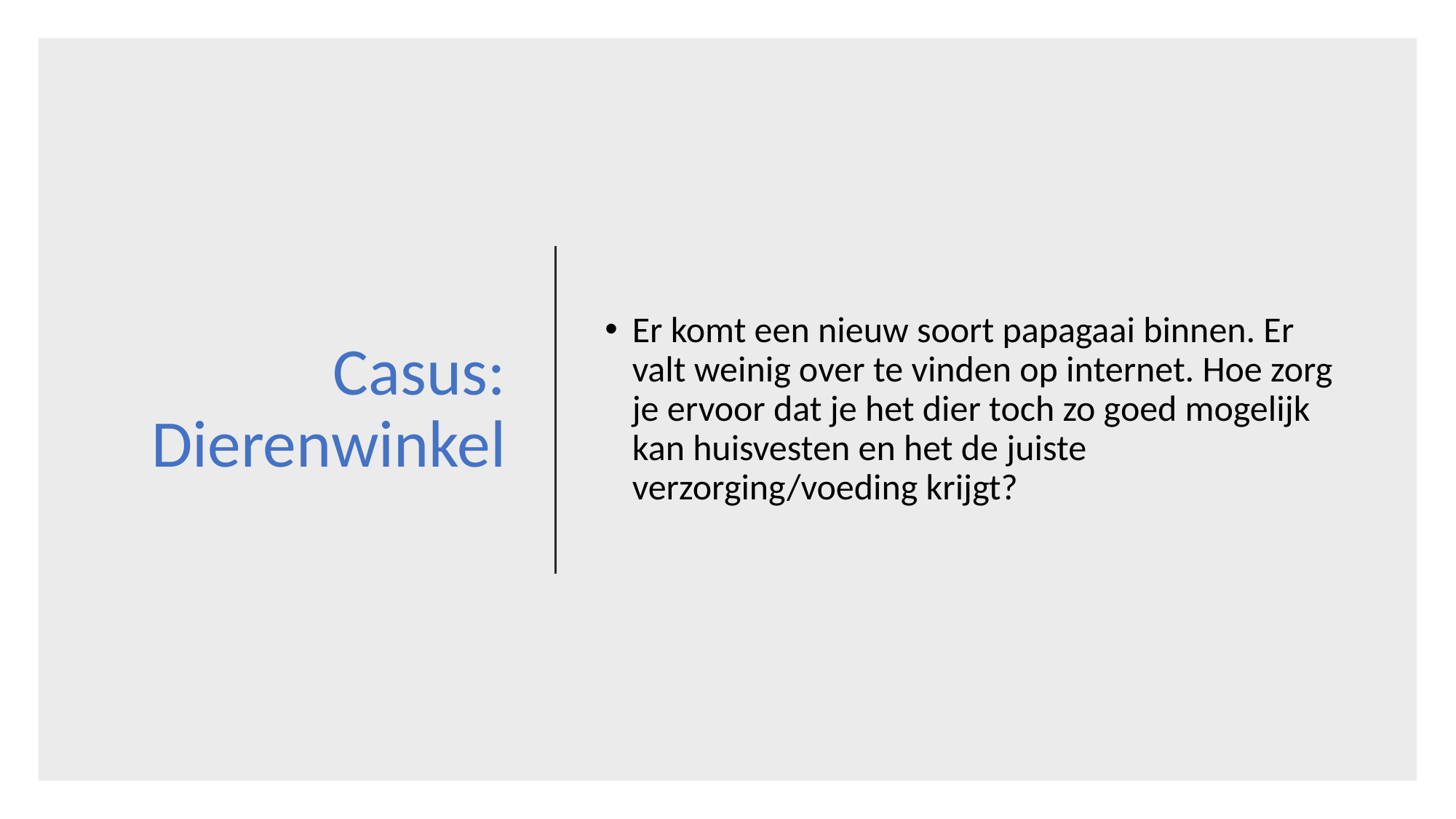

# Casus: Dierenwinkel
Er komt een nieuw soort papagaai binnen. Er valt weinig over te vinden op internet. Hoe zorg je ervoor dat je het dier toch zo goed mogelijk kan huisvesten en het de juiste verzorging/voeding krijgt?